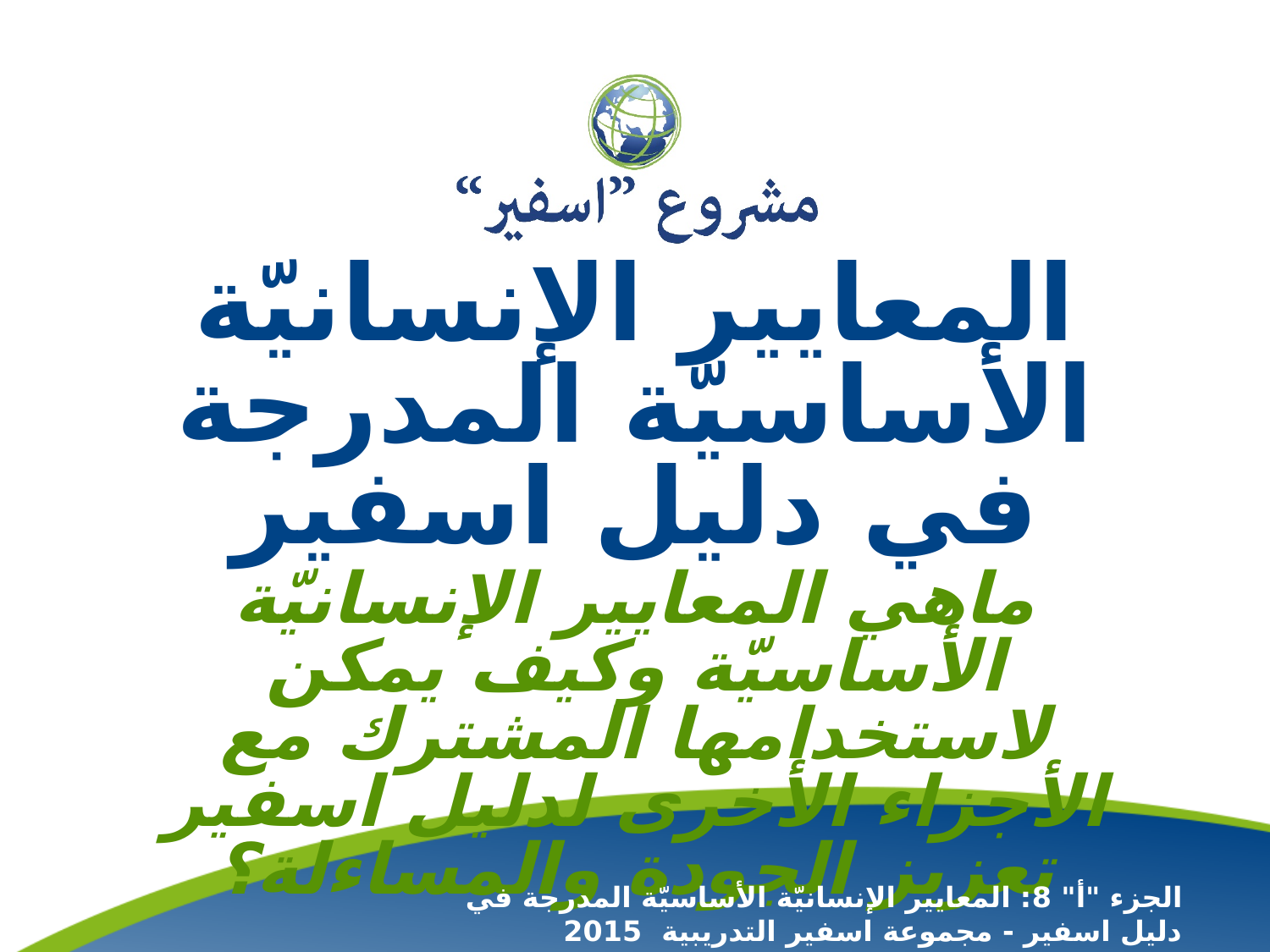

# المعايير الإنسانيّة الأساسيّة المدرجة في دليل اسفير
ماهي المعايير الإنسانيّة الأساسيّة وكيف يمكن لاستخدامها المشترك مع الأجزاء الأخرى لدليل اسفير تعزيز الجودة والمساءلة؟
الجزء "أ" 8: المعايير الإنسانيّة الأساسيّة المدرجة في دليل اسفير - مجموعة اسفير التدريبية  2015